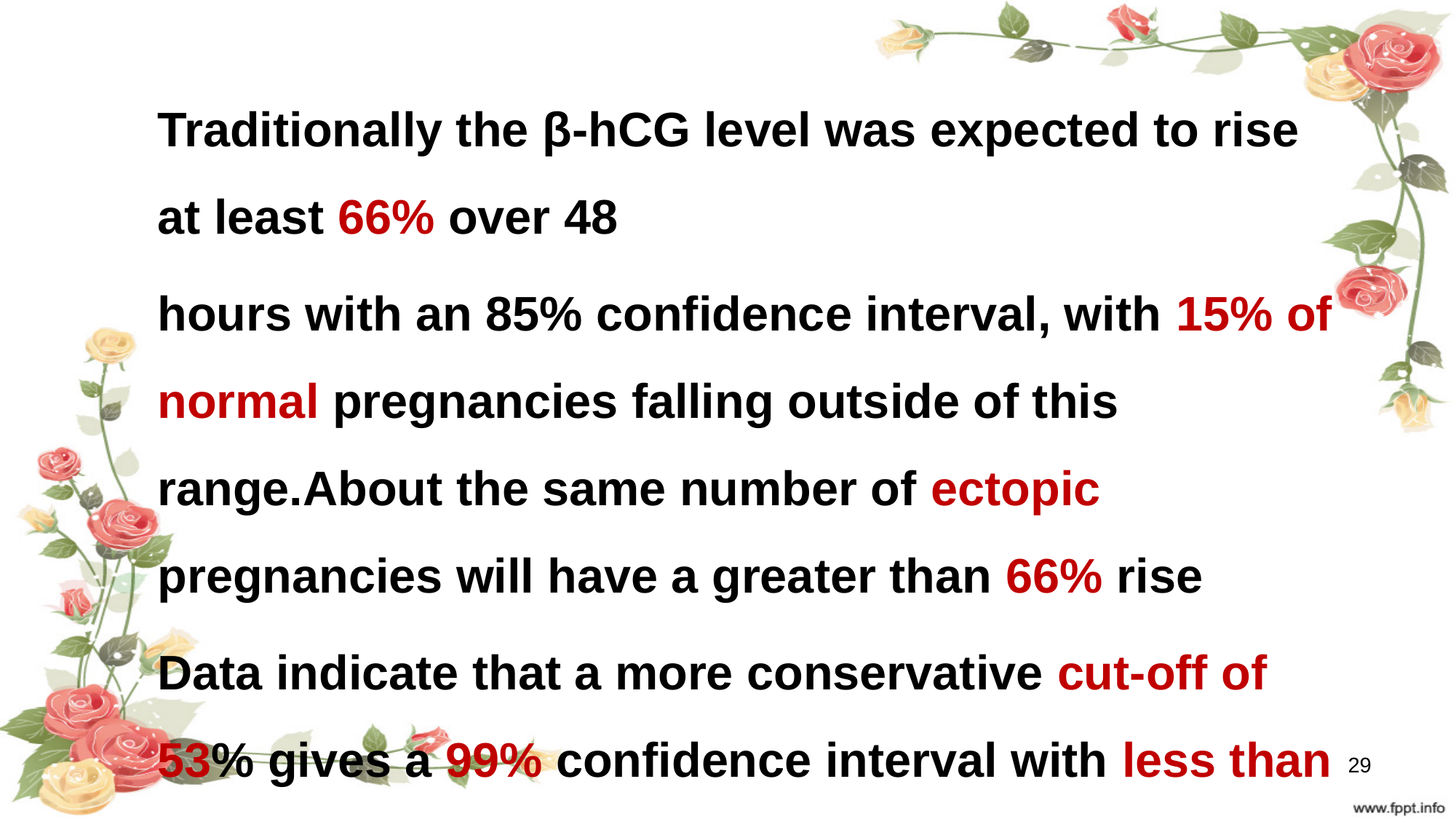

Traditionally the β-hCG level was expected to rise at least 66% over 48
hours with an 85% confidence interval, with 15% of normal pregnancies falling outside of this range.About the same number of ectopic pregnancies will have a greater than 66% rise
Data indicate that a more conservative cut-off of 53% gives a 99% confidence interval with less than 1% of viable intrauterine pregnancies having a slower rise.

29